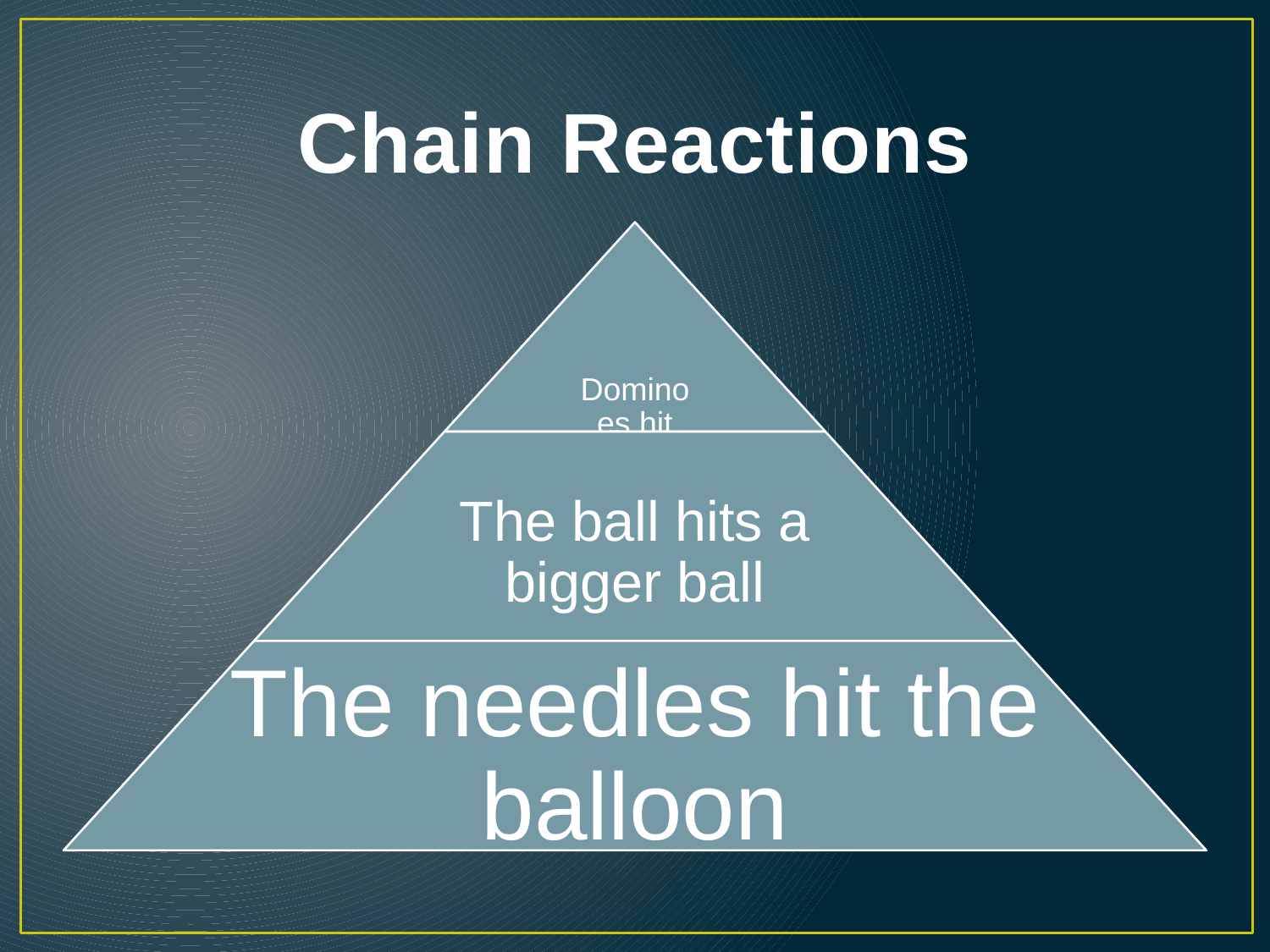

# Chain Reactions

Dominoes hit the ball
The ball hits a bigger ball
The needles hit the balloon